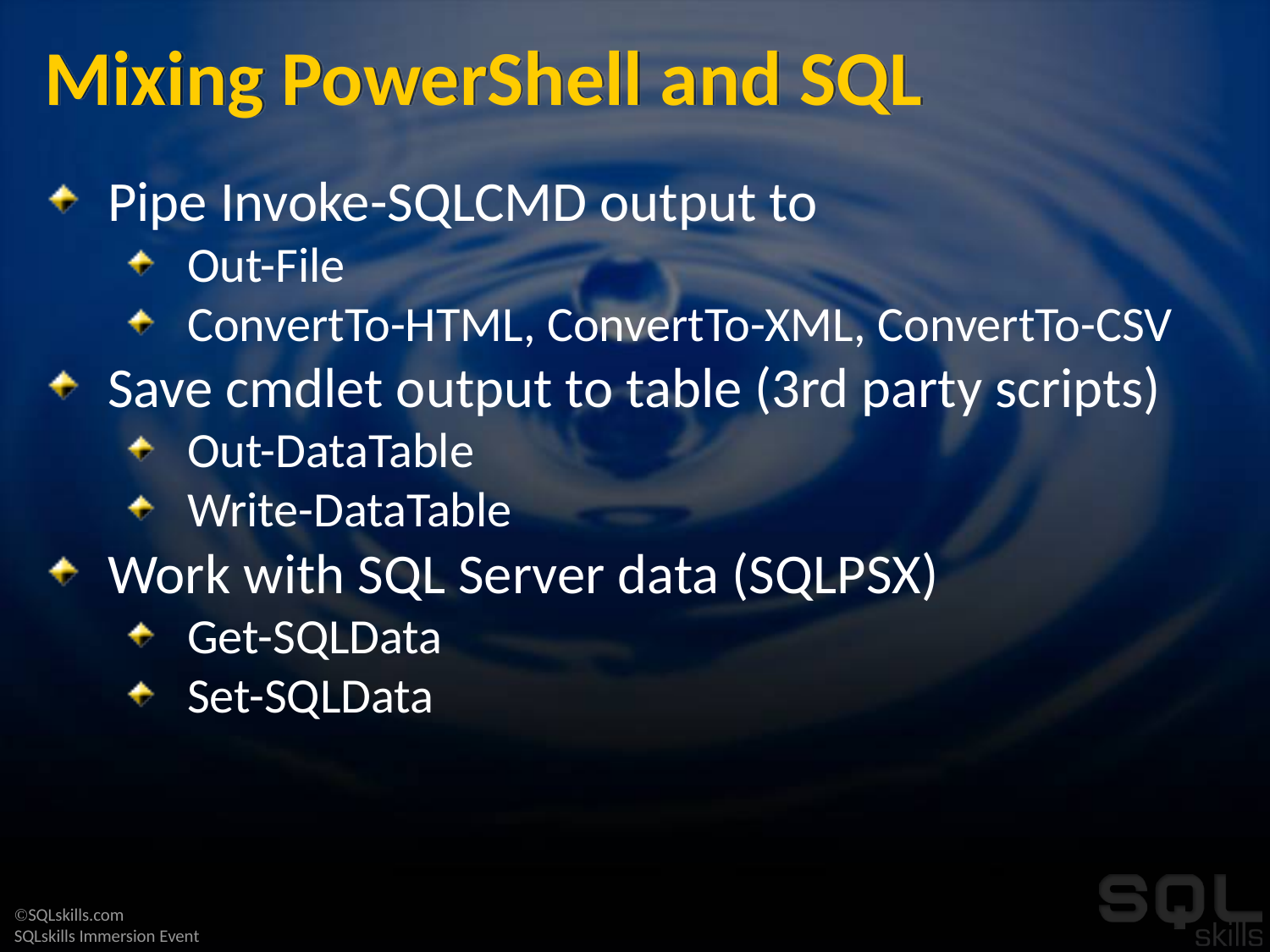

# Mixing PowerShell and SQL
Pipe Invoke-SQLCMD output to
Out-File
ConvertTo-HTML, ConvertTo-XML, ConvertTo-CSV
Save cmdlet output to table (3rd party scripts)
Out-DataTable
Write-DataTable
Work with SQL Server data (SQLPSX)
Get-SQLData
Set-SQLData